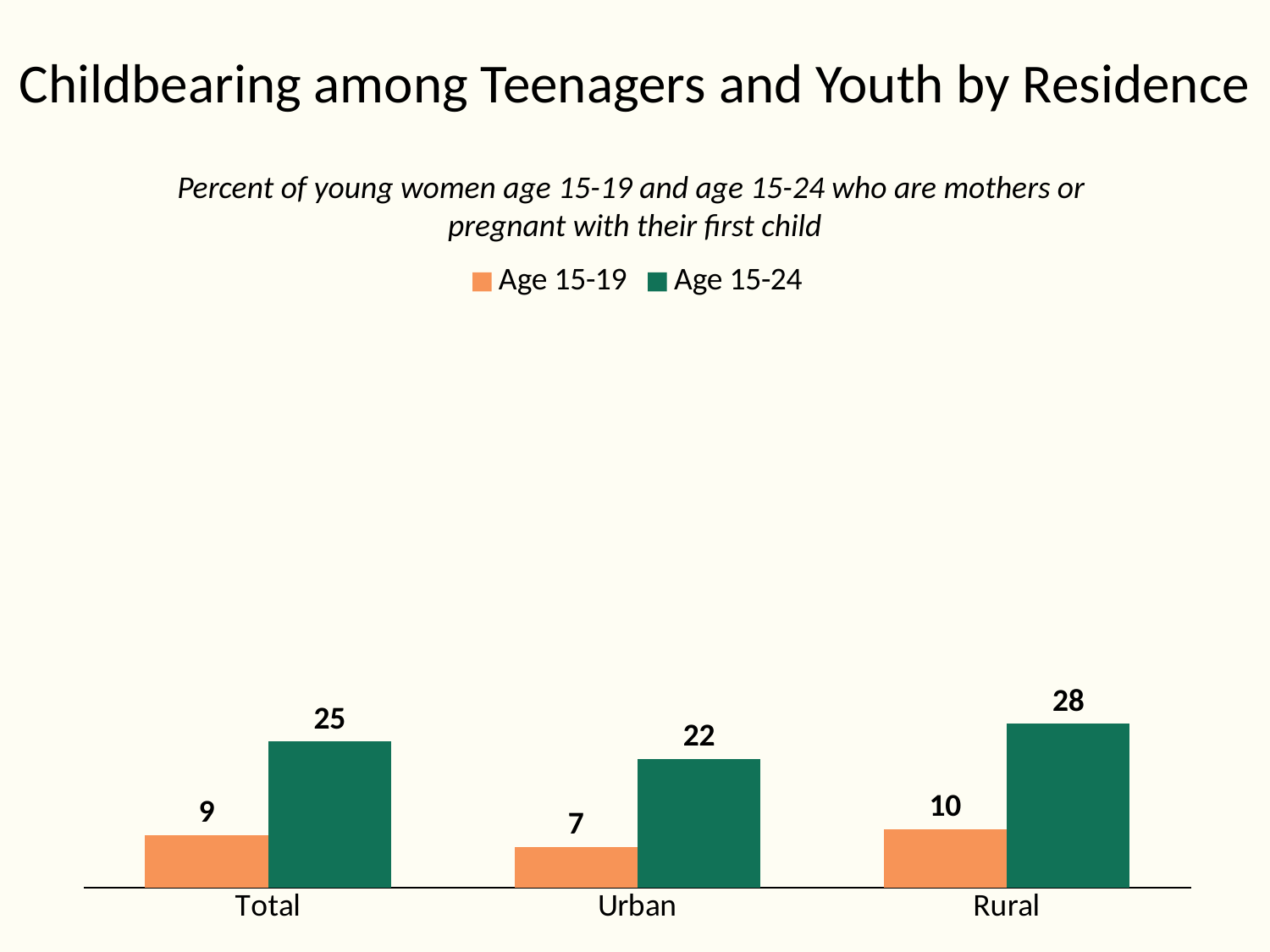

# Childbearing among Teenagers and Youth by Residence
Percent of young women age 15-19 and age 15-24 who are mothers or
pregnant with their first child

### Chart

| Category | Age 15-19 | Age 15-24 |
|---|---|---|
| Total | 9.0 | 25.0 |
| Urban | 7.0 | 22.0 |
| Rural | 10.0 | 28.0 |